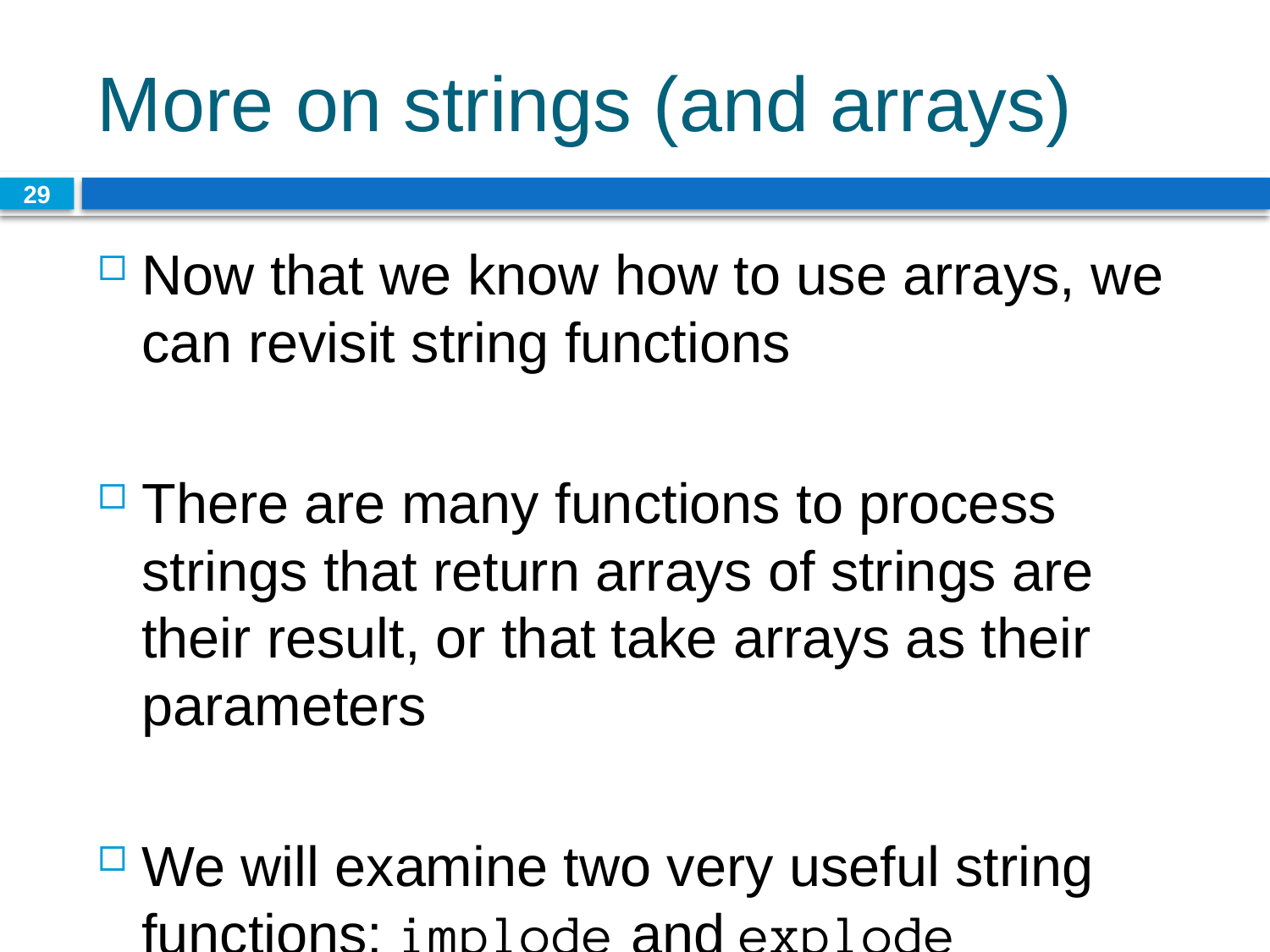

# More on strings (and arrays)
29
Now that we know how to use arrays, we can revisit string functions

There are many functions to process strings that return arrays of strings are their result, or that take arrays as their parameters

We will examine two very useful string functions: implode and explode